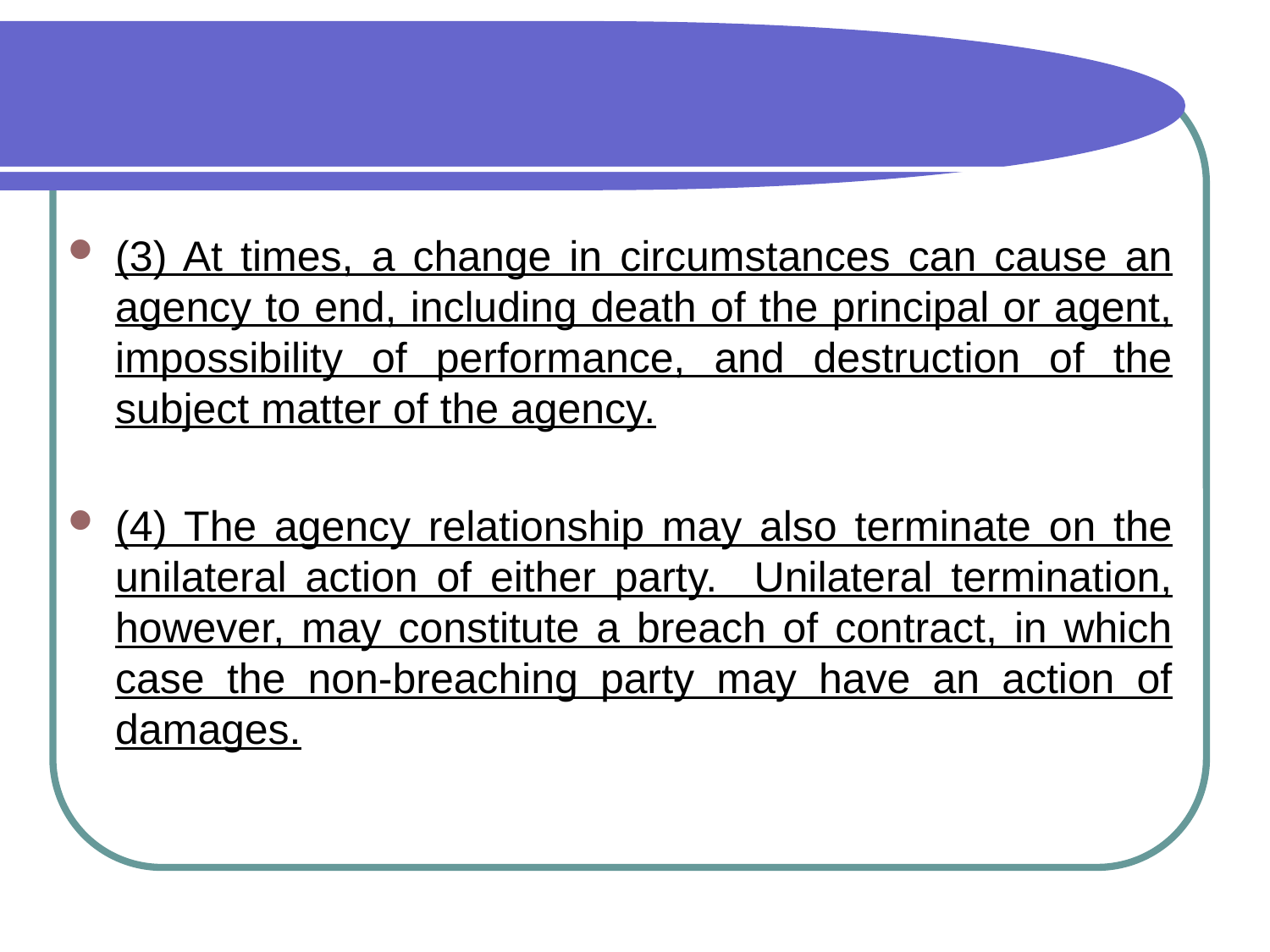

#
(3) At times, a change in circumstances can cause an agency to end, including death of the principal or agent, impossibility of performance, and destruction of the subject matter of the agency.

(4) The agency relationship may also terminate on the unilateral action of either party.  Unilateral termination, however, may constitute a breach of contract, in which case the non-breaching party may have an action of damages.